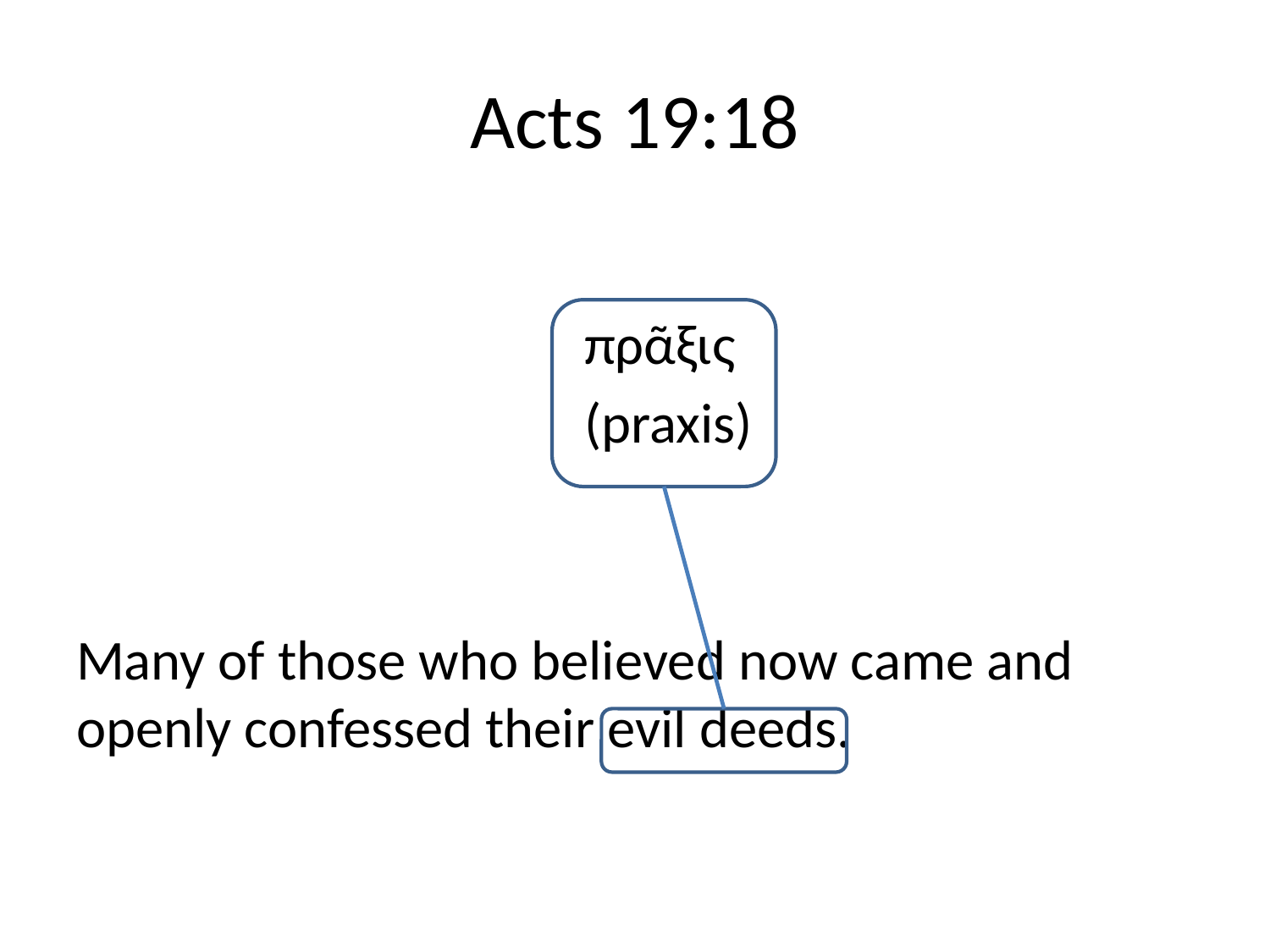

# Acts 19:18

				πρᾶξις
				(praxis)

Many of those who believed now came and openly confessed their evil deeds.